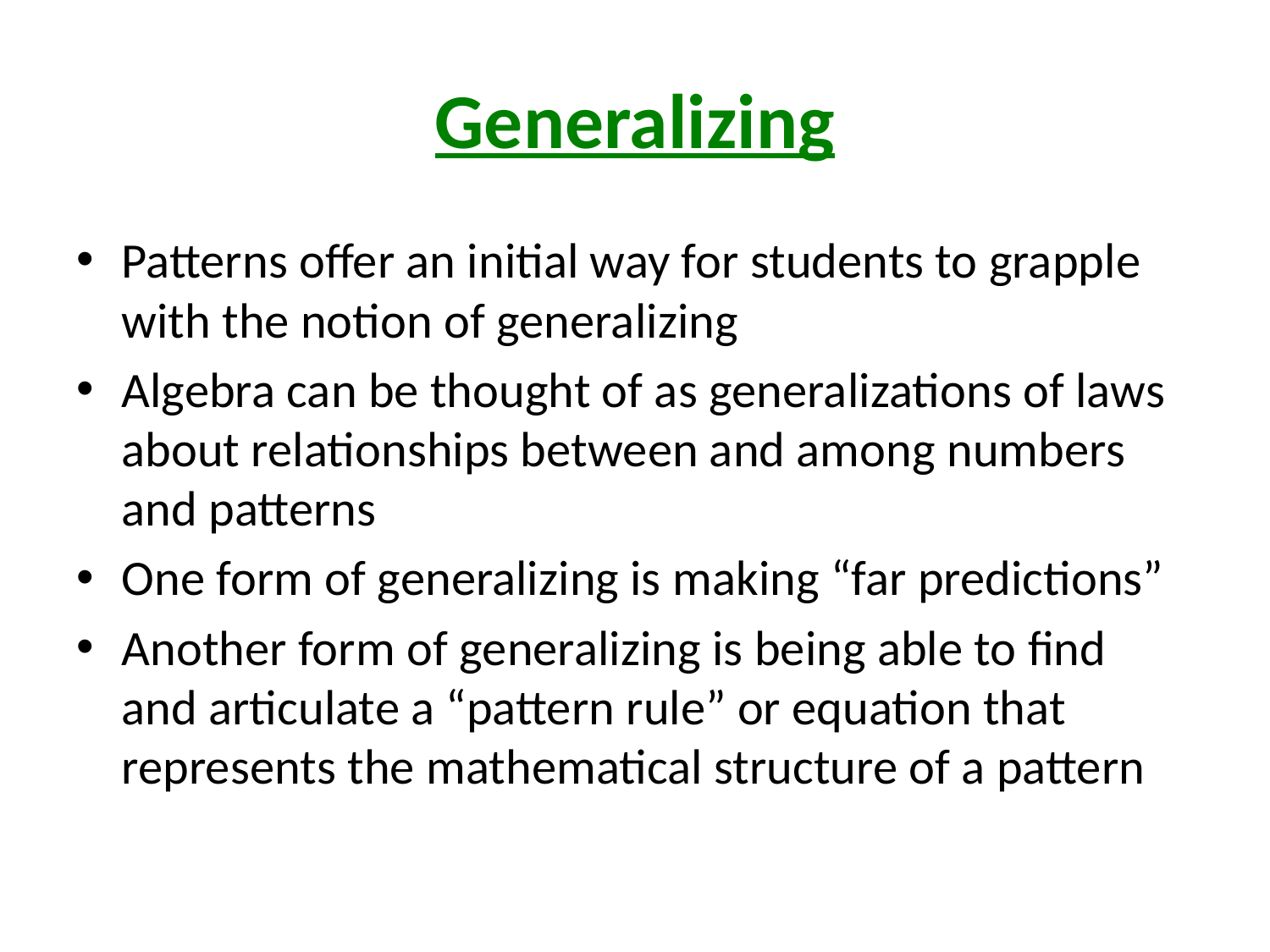

# Generalizing
Patterns offer an initial way for students to grapple with the notion of generalizing
Algebra can be thought of as generalizations of laws about relationships between and among numbers and patterns
One form of generalizing is making “far predictions”
Another form of generalizing is being able to find and articulate a “pattern rule” or equation that represents the mathematical structure of a pattern